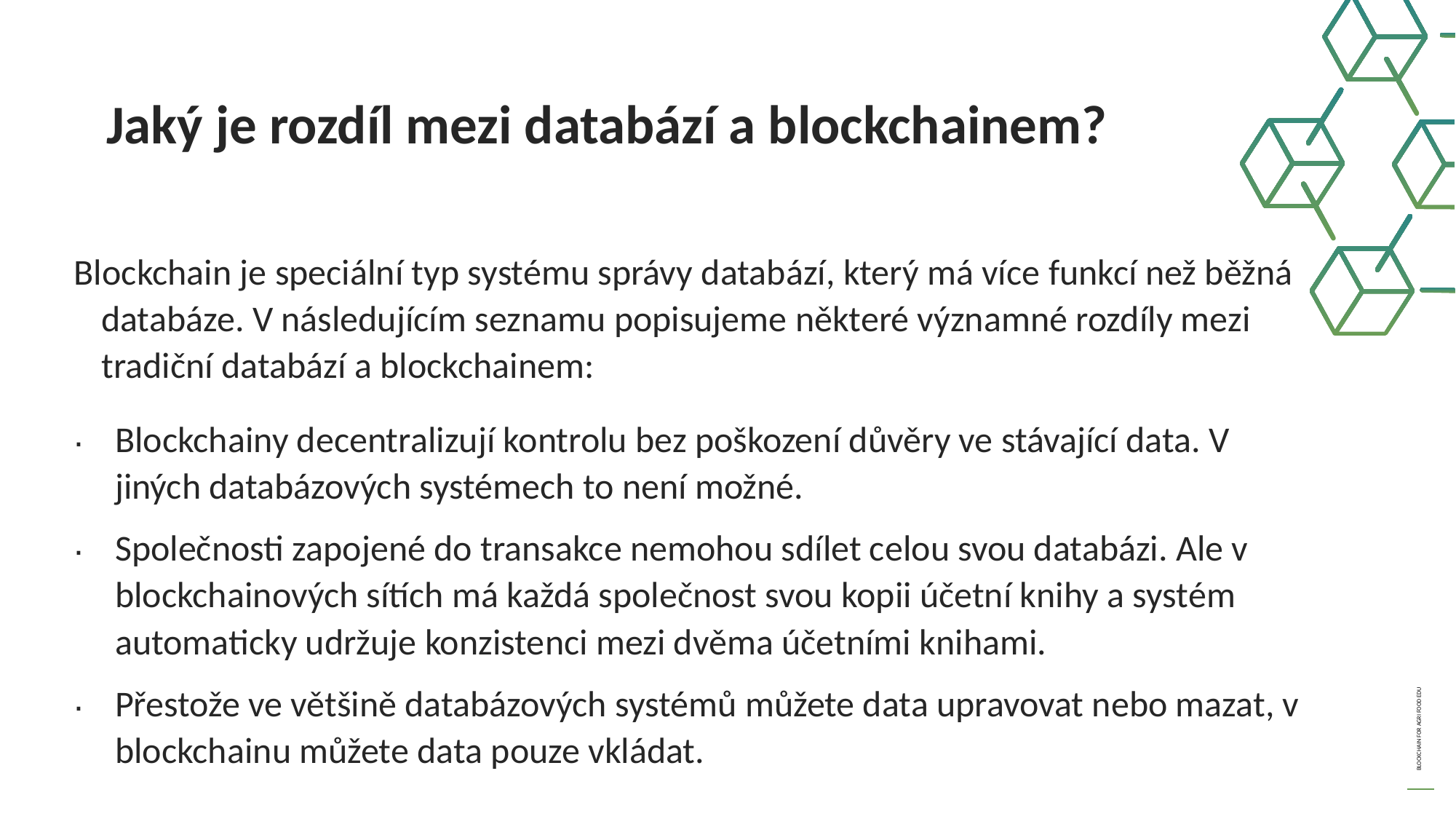

Jaký je rozdíl mezi databází a blockchainem?
Blockchain je speciální typ systému správy databází, který má více funkcí než běžná databáze. V následujícím seznamu popisujeme některé významné rozdíly mezi tradiční databází a blockchainem:
Blockchainy decentralizují kontrolu bez poškození důvěry ve stávající data. V jiných databázových systémech to není možné.
Společnosti zapojené do transakce nemohou sdílet celou svou databázi. Ale v blockchainových sítích má každá společnost svou kopii účetní knihy a systém automaticky udržuje konzistenci mezi dvěma účetními knihami.
Přestože ve většině databázových systémů můžete data upravovat nebo mazat, v blockchainu můžete data pouze vkládat.